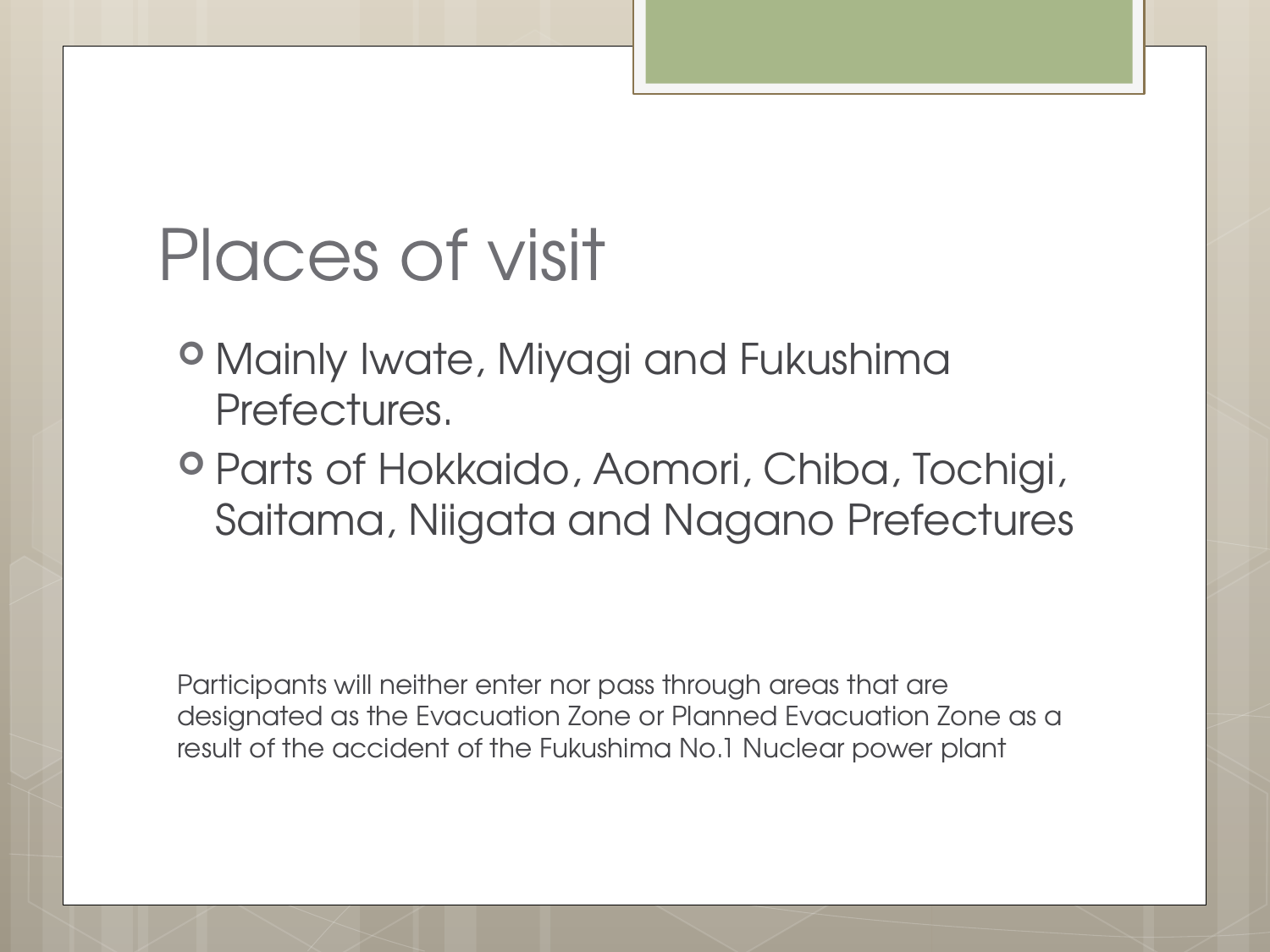

# Places of visit
Mainly Iwate, Miyagi and Fukushima Prefectures.
Parts of Hokkaido, Aomori, Chiba, Tochigi, Saitama, Niigata and Nagano Prefectures

Participants will neither enter nor pass through areas that are designated as the Evacuation Zone or Planned Evacuation Zone as a result of the accident of the Fukushima No.1 Nuclear power plant